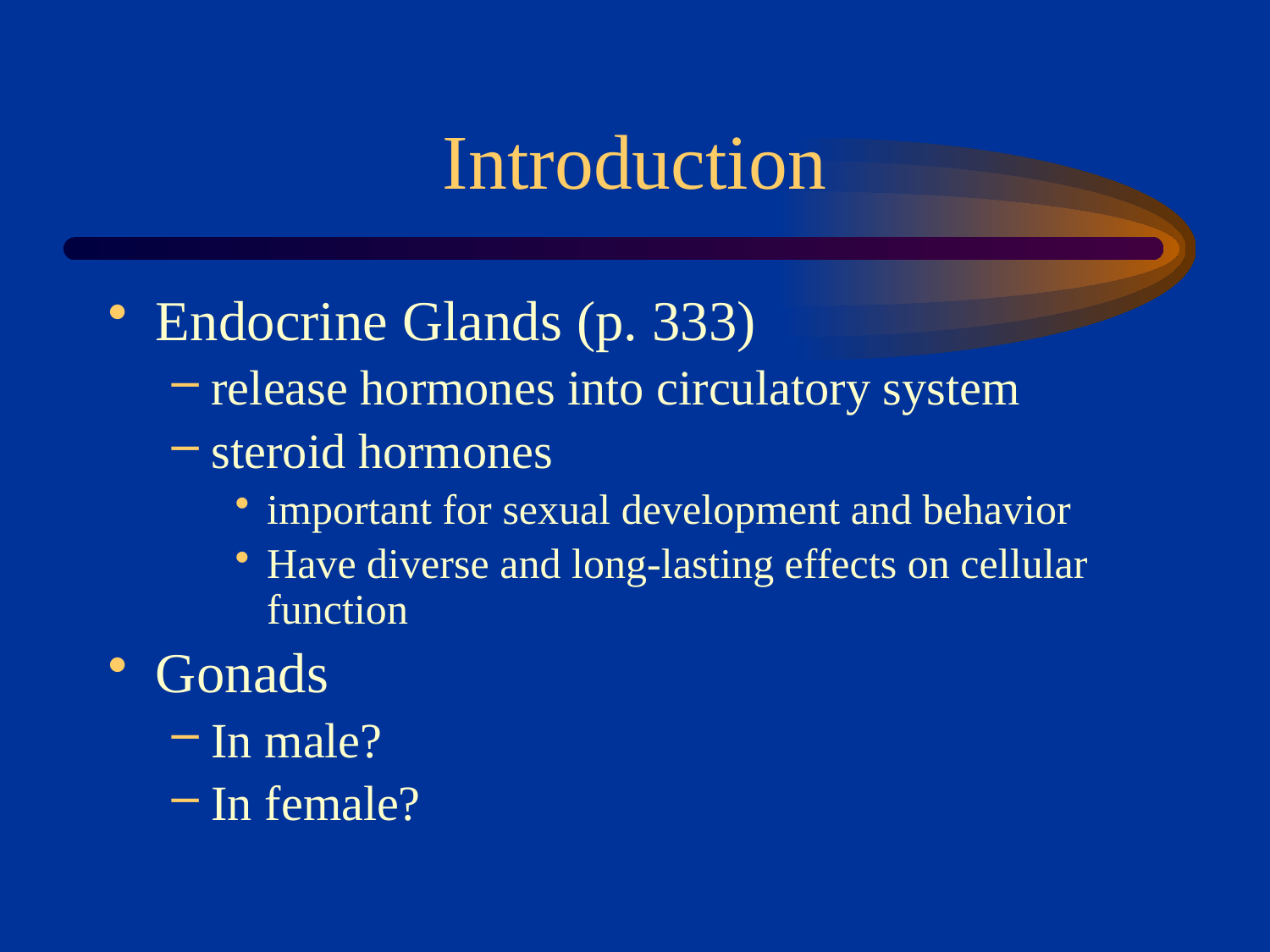

# Introduction
Endocrine Glands (p. 333)
release hormones into circulatory system
steroid hormones
important for sexual development and behavior
Have diverse and long-lasting effects on cellular function
Gonads
In male?
In female?